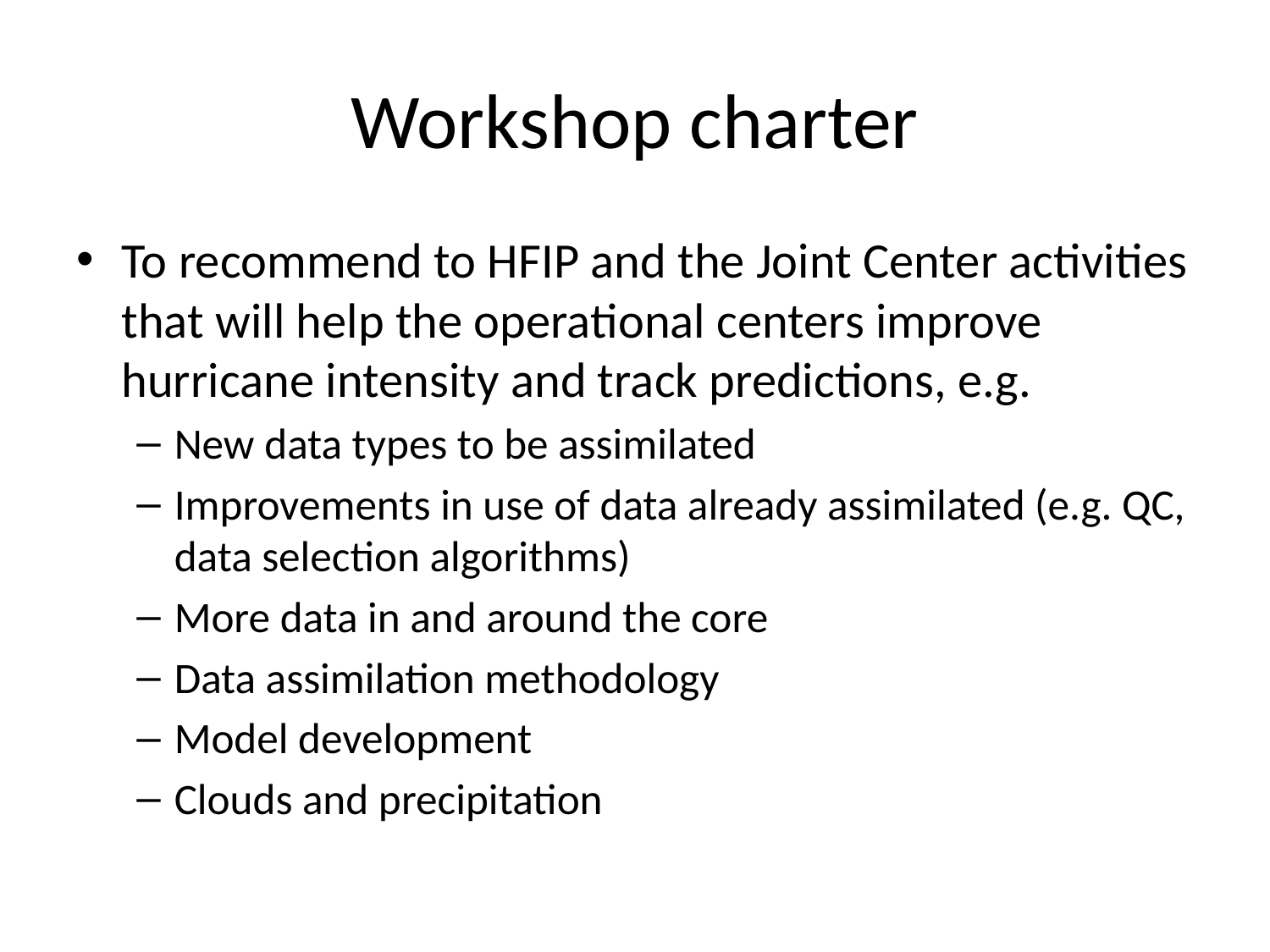

# Workshop charter
To recommend to HFIP and the Joint Center activities that will help the operational centers improve hurricane intensity and track predictions, e.g.
New data types to be assimilated
Improvements in use of data already assimilated (e.g. QC, data selection algorithms)
More data in and around the core
Data assimilation methodology
Model development
Clouds and precipitation